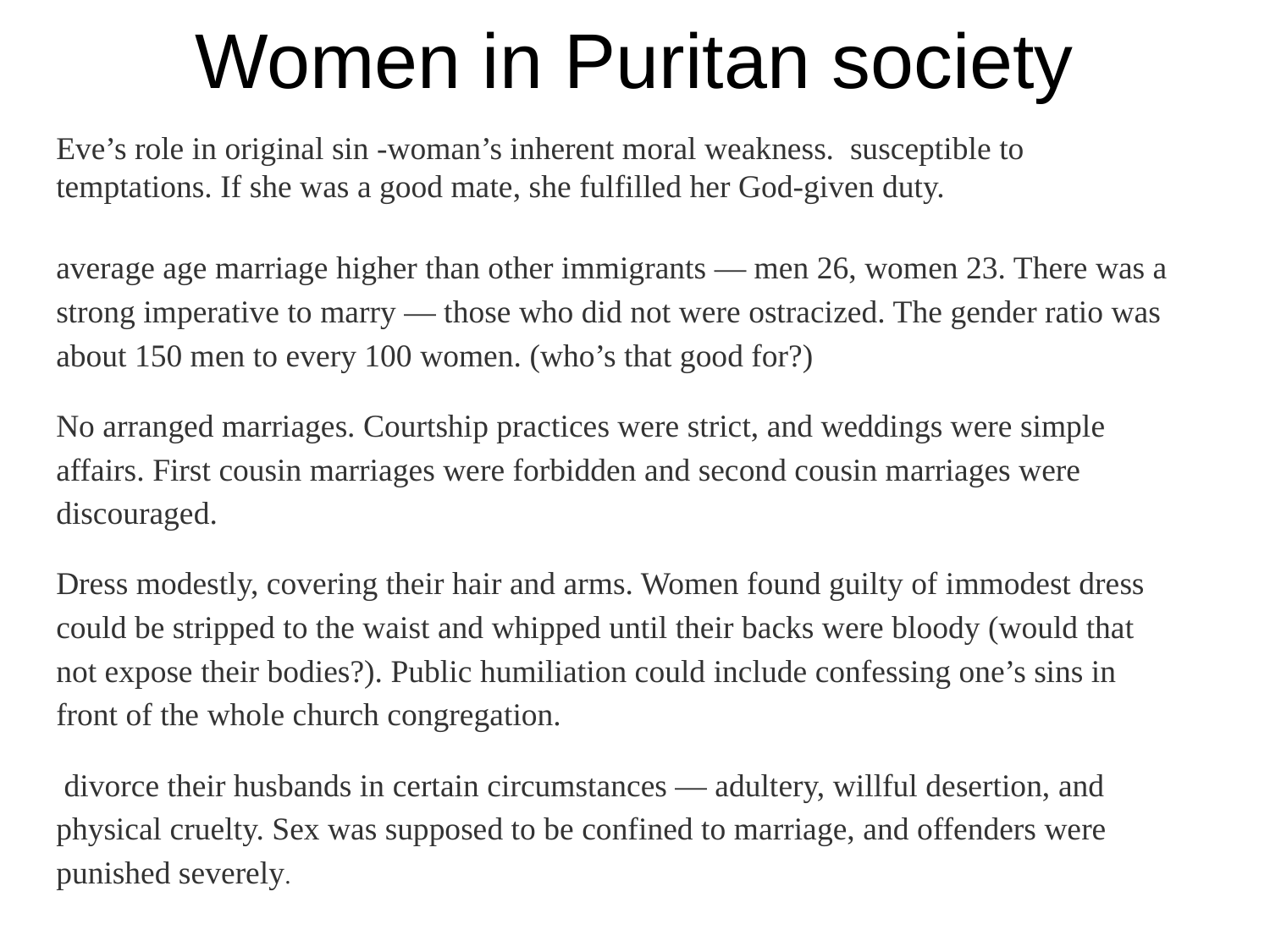

# Women in Puritan society
Eve’s role in original sin -woman’s inherent moral weakness.  susceptible to temptations. If she was a good mate, she fulfilled her God-given duty.

average age marriage higher than other immigrants — men 26, women 23. There was a strong imperative to marry — those who did not were ostracized. The gender ratio was about 150 men to every 100 women. (who’s that good for?)
No arranged marriages. Courtship practices were strict, and weddings were simple affairs. First cousin marriages were forbidden and second cousin marriages were discouraged.
Dress modestly, covering their hair and arms. Women found guilty of immodest dress could be stripped to the waist and whipped until their backs were bloody (would that not expose their bodies?). Public humiliation could include confessing one’s sins in front of the whole church congregation.
 divorce their husbands in certain circumstances — adultery, willful desertion, and physical cruelty. Sex was supposed to be confined to marriage, and offenders were punished severely.